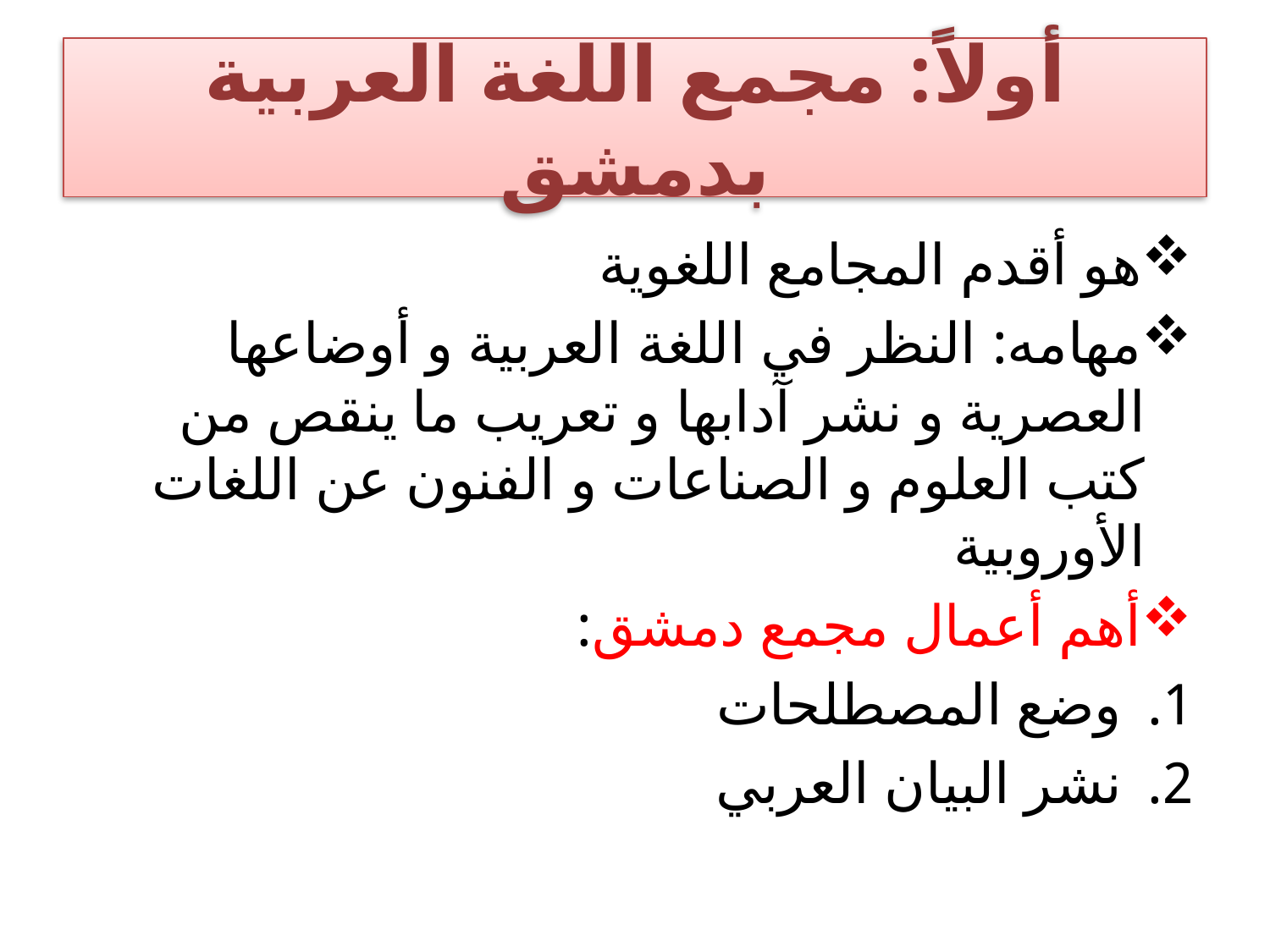

# أولاً: مجمع اللغة العربية بدمشق
هو أقدم المجامع اللغوية
مهامه: النظر في اللغة العربية و أوضاعها العصرية و نشر آدابها و تعريب ما ينقص من كتب العلوم و الصناعات و الفنون عن اللغات الأوروبية
أهم أعمال مجمع دمشق:
وضع المصطلحات
نشر البيان العربي